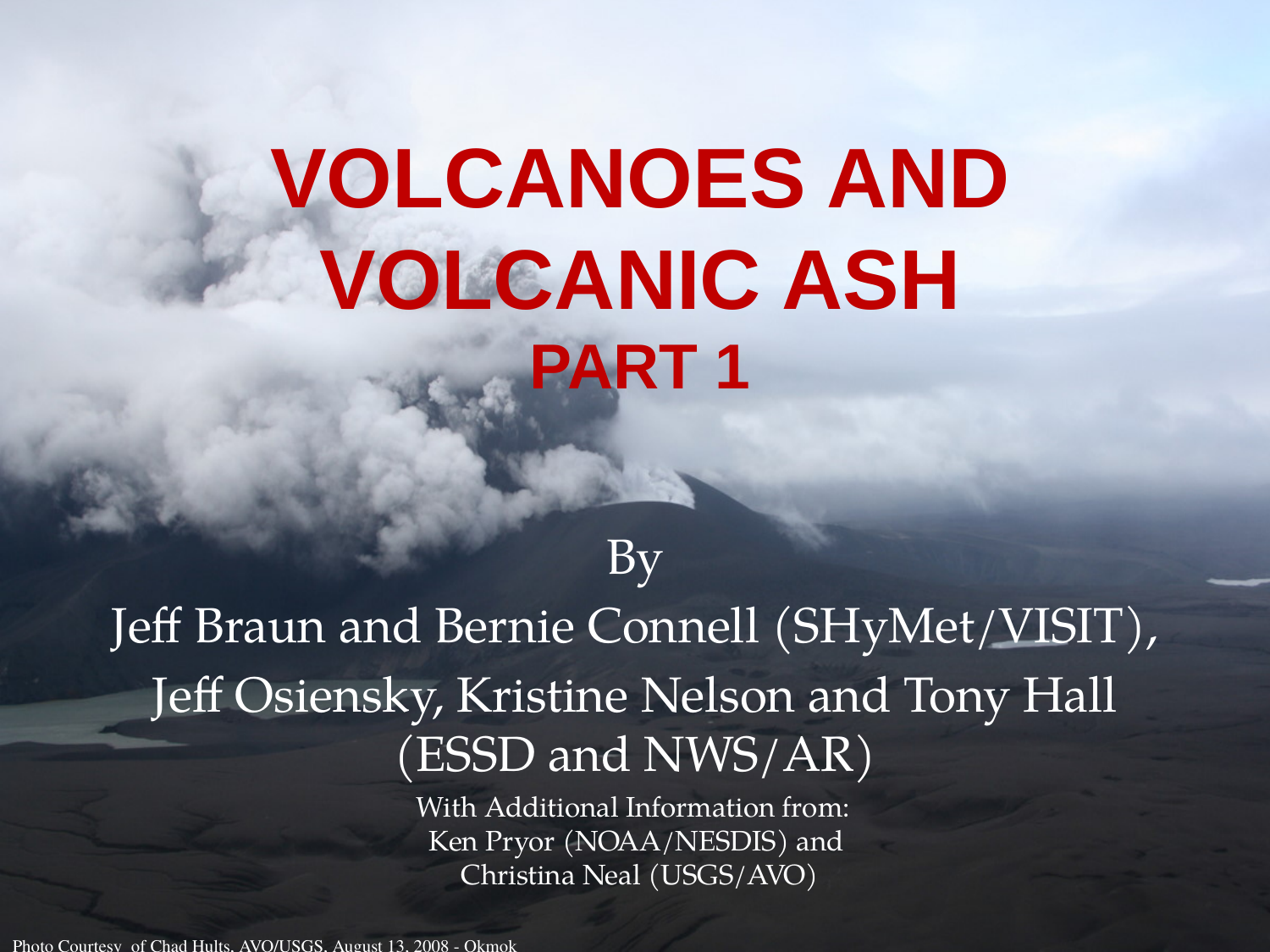

# Volcanoes and volcanic ash Part 1
By
Jeff Braun and Bernie Connell (SHyMet/VISIT),
Jeff Osiensky, Kristine Nelson and Tony Hall (ESSD and NWS/AR)

With Additional Information from:
Ken Pryor (NOAA/NESDIS) and
Christina Neal (USGS/AVO)
Photo Courtesy  of Chad Hults, AVO/USGS, August 13, 2008 - Okmok